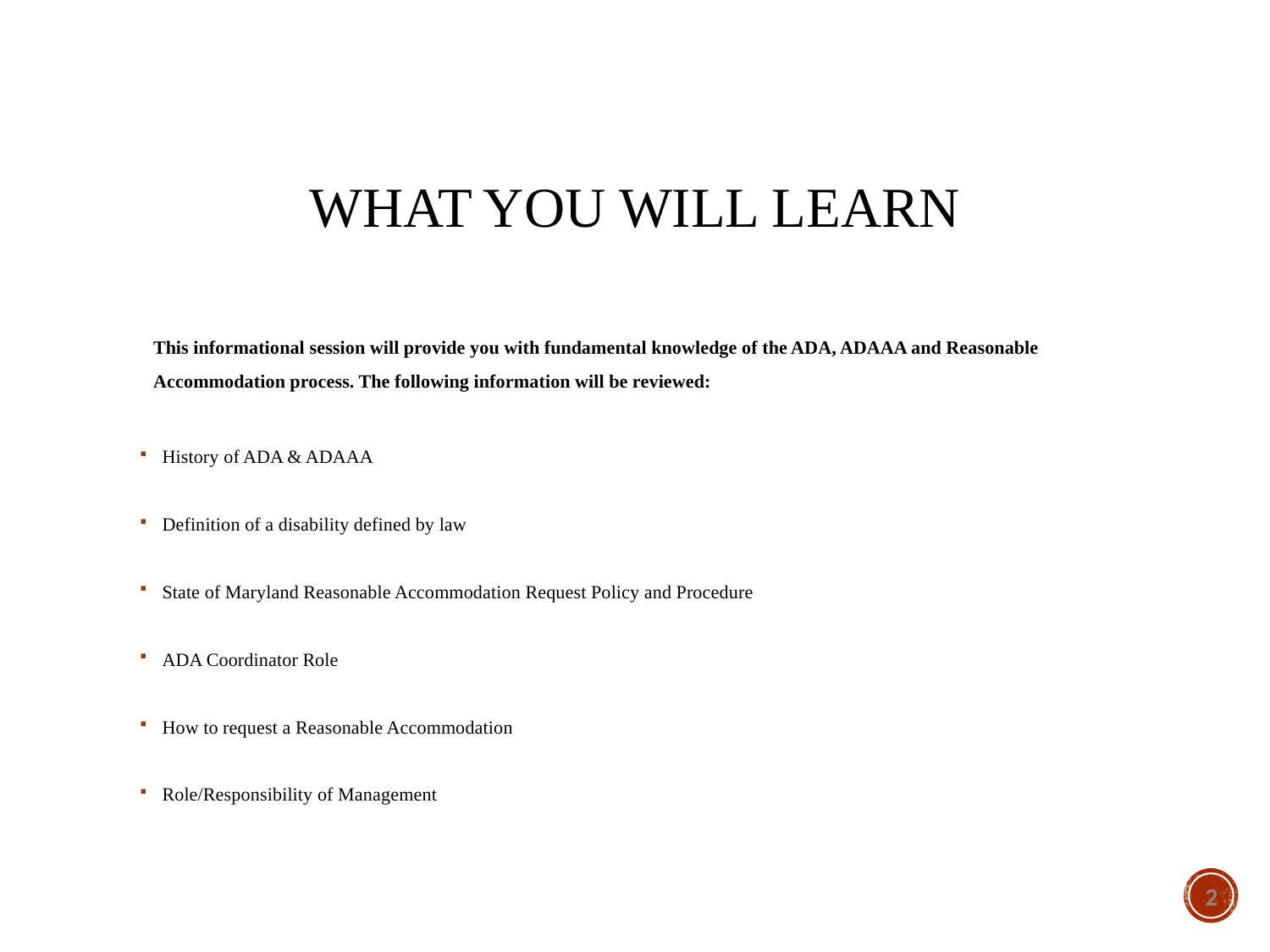

# WHAT YOU WILL LEARN

This informational session will provide you with fundamental knowledge of the ADA, ADAAA and Reasonable Accommodation process. The following information will be reviewed:

History of ADA & ADAAA

Definition of a disability defined by law

State of Maryland Reasonable Accommodation Request Policy and Procedure

ADA Coordinator Role

How to request a Reasonable Accommodation

Role/Responsibility of Management

2